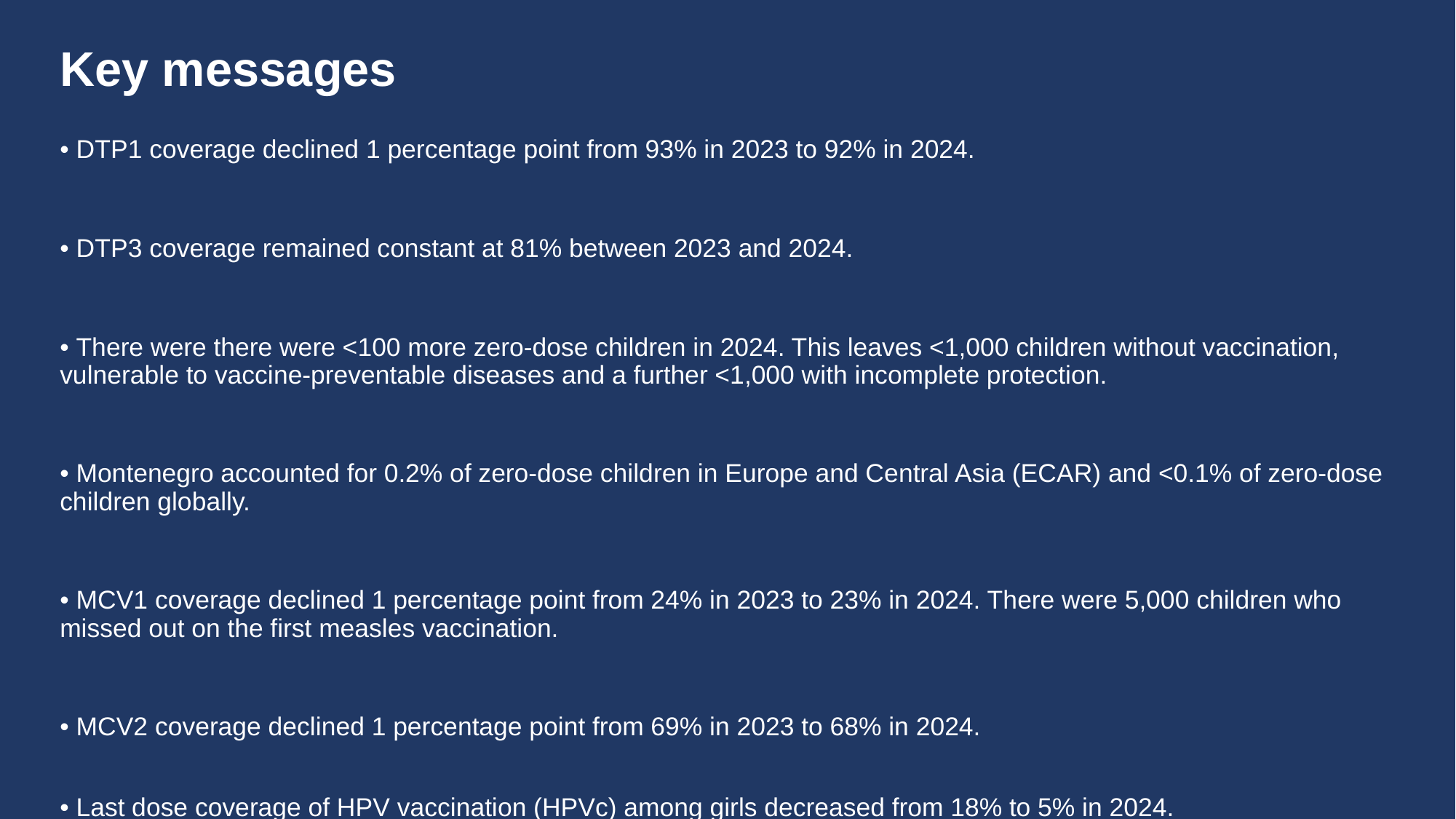

# Key messages
• DTP1 coverage declined 1 percentage point from 93% in 2023 to 92% in 2024.

• DTP3 coverage remained constant at 81% between 2023 and 2024.

• There were there were <100 more zero-dose children in 2024. This leaves <1,000 children without vaccination, vulnerable to vaccine-preventable diseases and a further <1,000 with incomplete protection.

• Montenegro accounted for 0.2% of zero-dose children in Europe and Central Asia (ECAR) and <0.1% of zero-dose children globally.

• MCV1 coverage declined 1 percentage point from 24% in 2023 to 23% in 2024. There were 5,000 children who missed out on the first measles vaccination.

• MCV2 coverage declined 1 percentage point from 69% in 2023 to 68% in 2024.

• Last dose coverage of HPV vaccination (HPVc) among girls decreased from 18% to 5% in 2024.